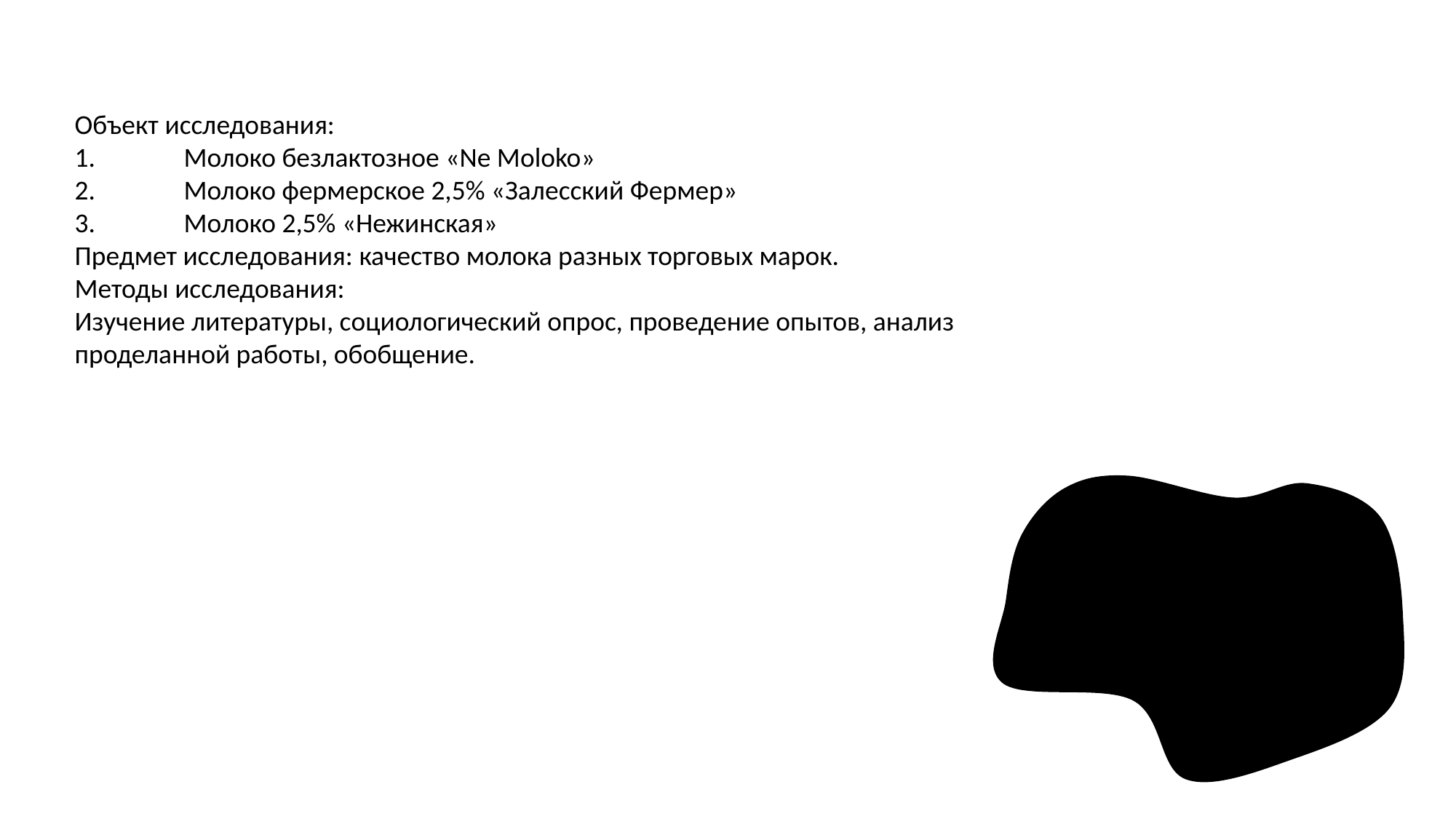

Объект исследования:
1.	Молоко безлактозное «Ne Moloko»
2.	Молоко фермерское 2,5% «Залесский Фермер»
3.	Молоко 2,5% «Нежинская»
Предмет исследования: качество молока разных торговых марок.
Методы исследования:
Изучение литературы, социологический опрос, проведение опытов, анализ проделанной работы, обобщение.